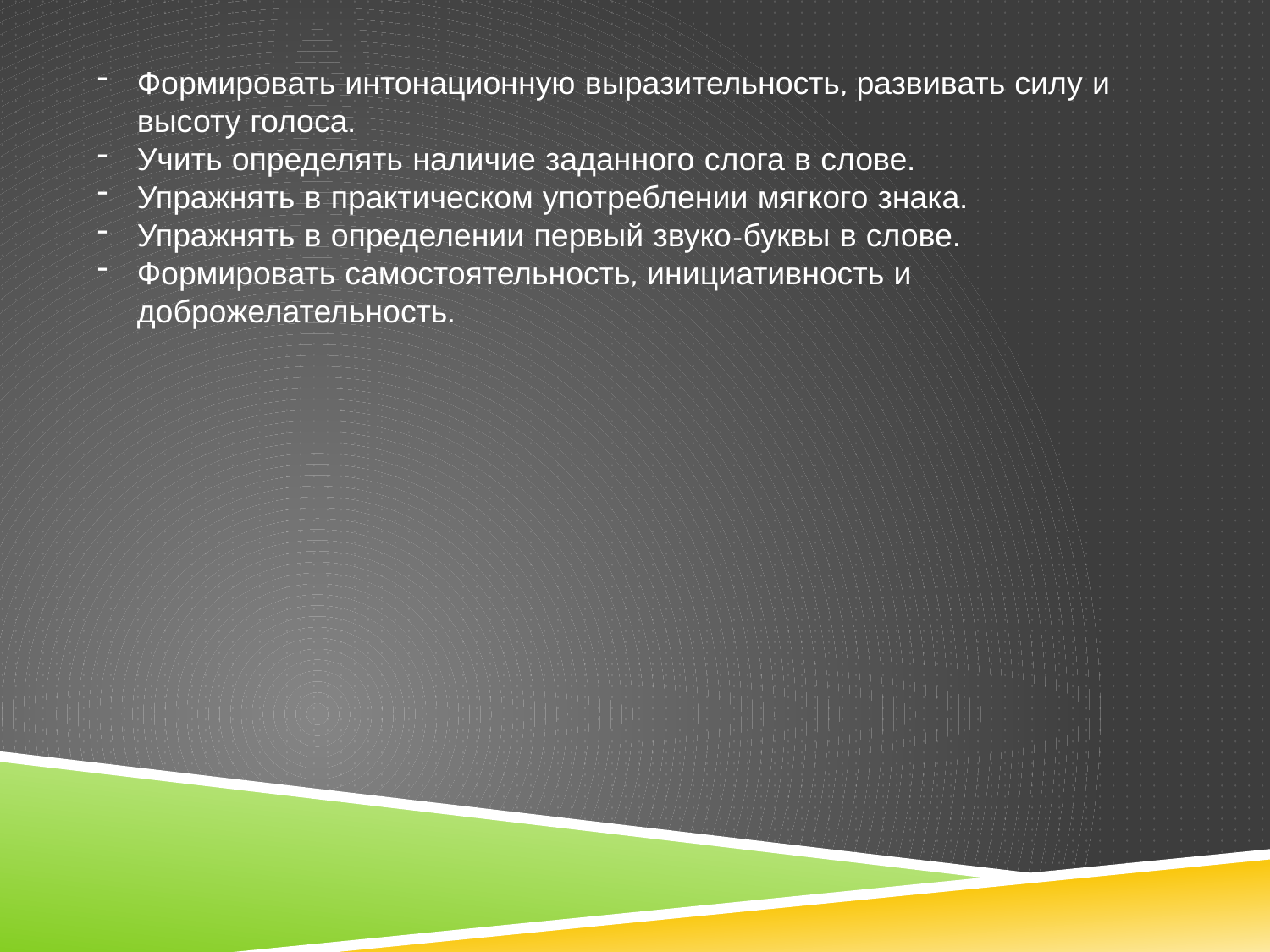

Формировать интонационную выразительность, развивать силу и высоту голоса.
Учить определять наличие заданного слога в слове.
Упражнять в практическом употреблении мягкого знака.
Упражнять в определении первый звуко-буквы в слове.
Формировать самостоятельность, инициативность и доброжелательность.